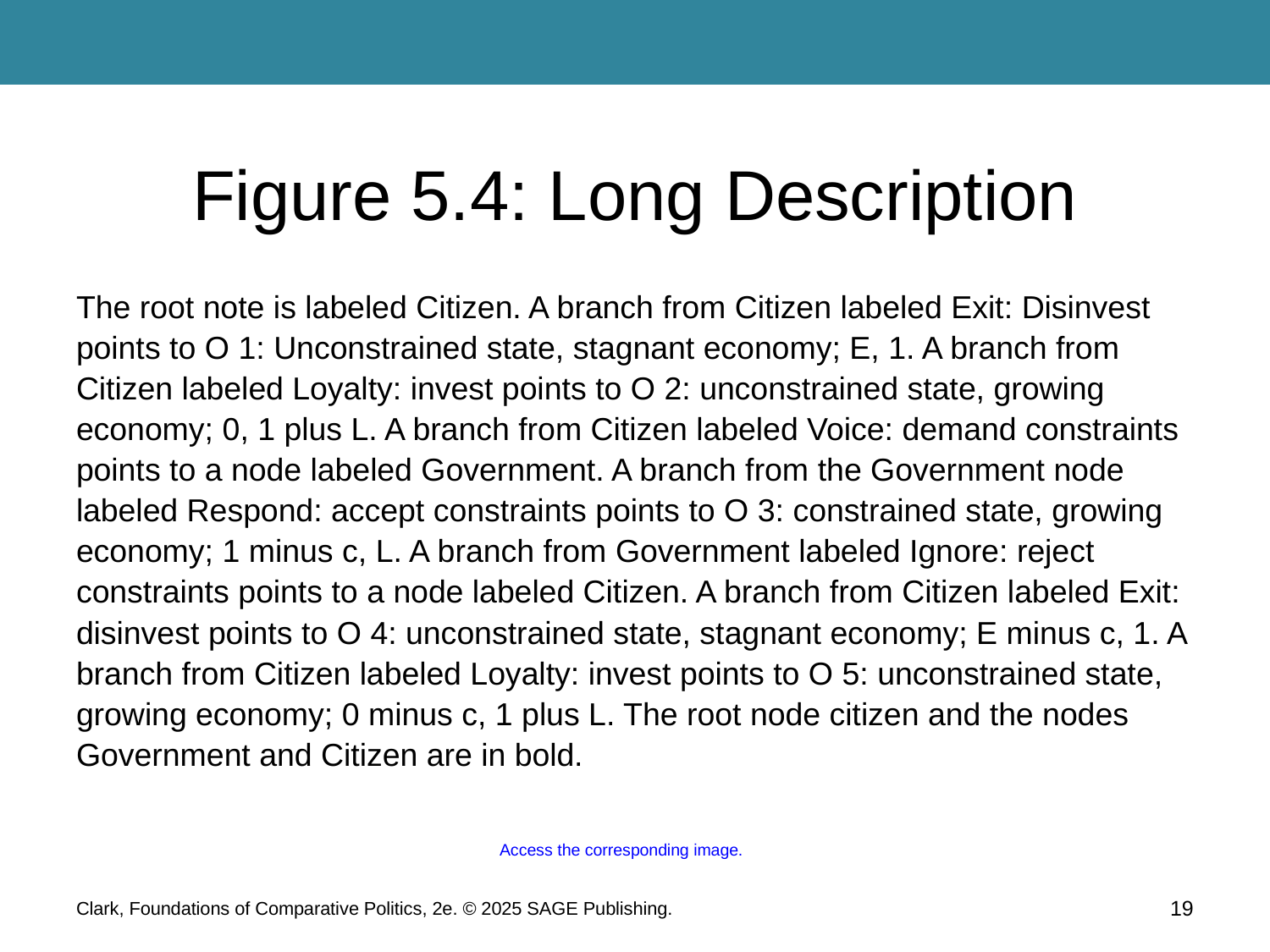

# Figure 5.4: Long Description
The root note is labeled Citizen. A branch from Citizen labeled Exit: Disinvest points to O 1: Unconstrained state, stagnant economy; E, 1. A branch from Citizen labeled Loyalty: invest points to O 2: unconstrained state, growing economy; 0, 1 plus L. A branch from Citizen labeled Voice: demand constraints points to a node labeled Government. A branch from the Government node labeled Respond: accept constraints points to O 3: constrained state, growing economy; 1 minus c, L. A branch from Government labeled Ignore: reject constraints points to a node labeled Citizen. A branch from Citizen labeled Exit: disinvest points to O 4: unconstrained state, stagnant economy; E minus c, 1. A branch from Citizen labeled Loyalty: invest points to O 5: unconstrained state, growing economy; 0 minus c, 1 plus L. The root node citizen and the nodes Government and Citizen are in bold.
Access the corresponding image.
19
Clark, Foundations of Comparative Politics, 2e. © 2025 SAGE Publishing.